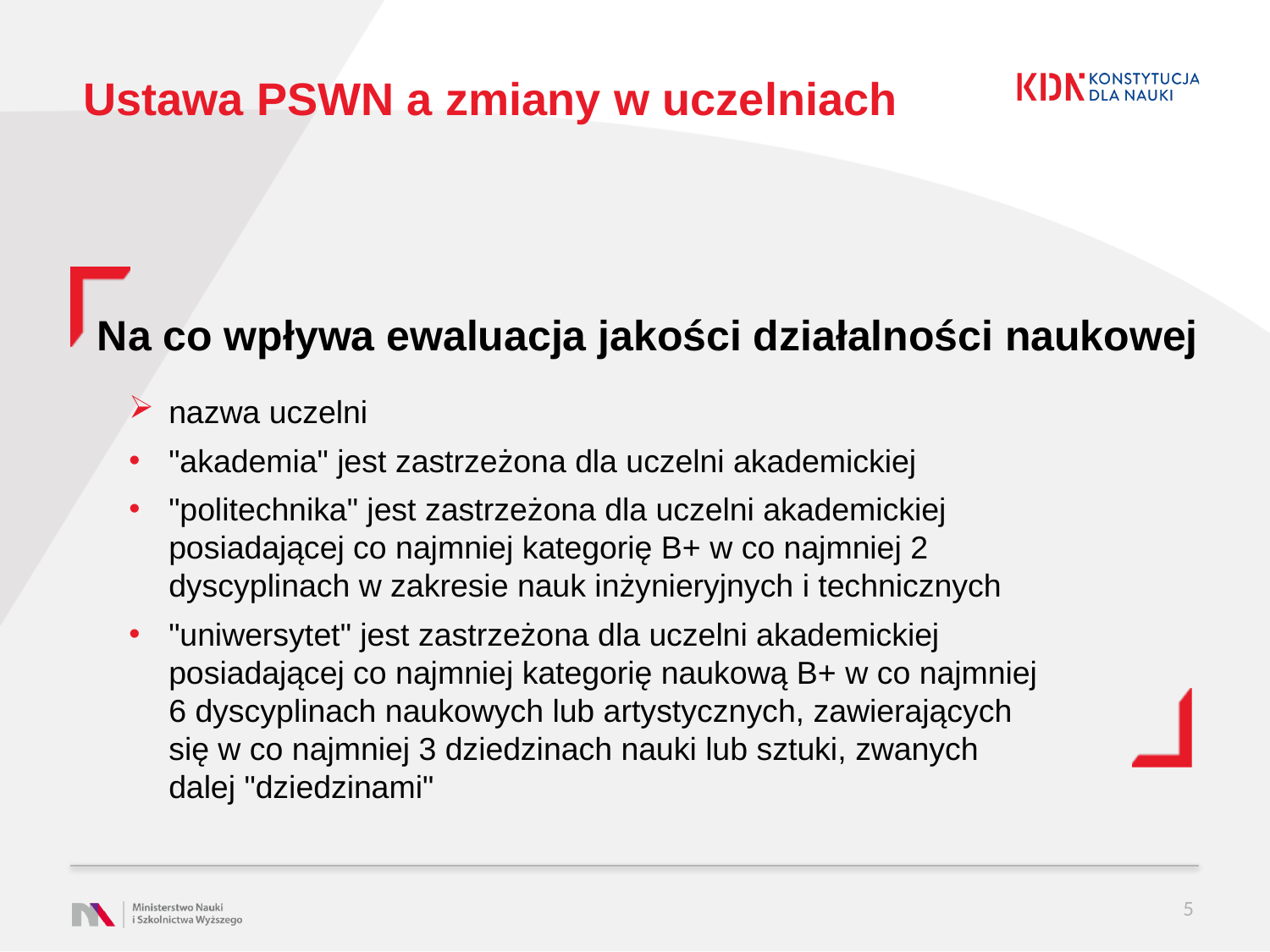

# Ustawa PSWN a zmiany w uczelniach
Na co wpływa ewaluacja jakości działalności naukowej

nazwa uczelni
"akademia" jest zastrzeżona dla uczelni akademickiej
"politechnika" jest zastrzeżona dla uczelni akademickiej posiadającej co najmniej kategorię B+ w co najmniej 2 dyscyplinach w zakresie nauk inżynieryjnych i technicznych
"uniwersytet" jest zastrzeżona dla uczelni akademickiej posiadającej co najmniej kategorię naukową B+ w co najmniej 6 dyscyplinach naukowych lub artystycznych, zawierających się w co najmniej 3 dziedzinach nauki lub sztuki, zwanych dalej "dziedzinami"

5